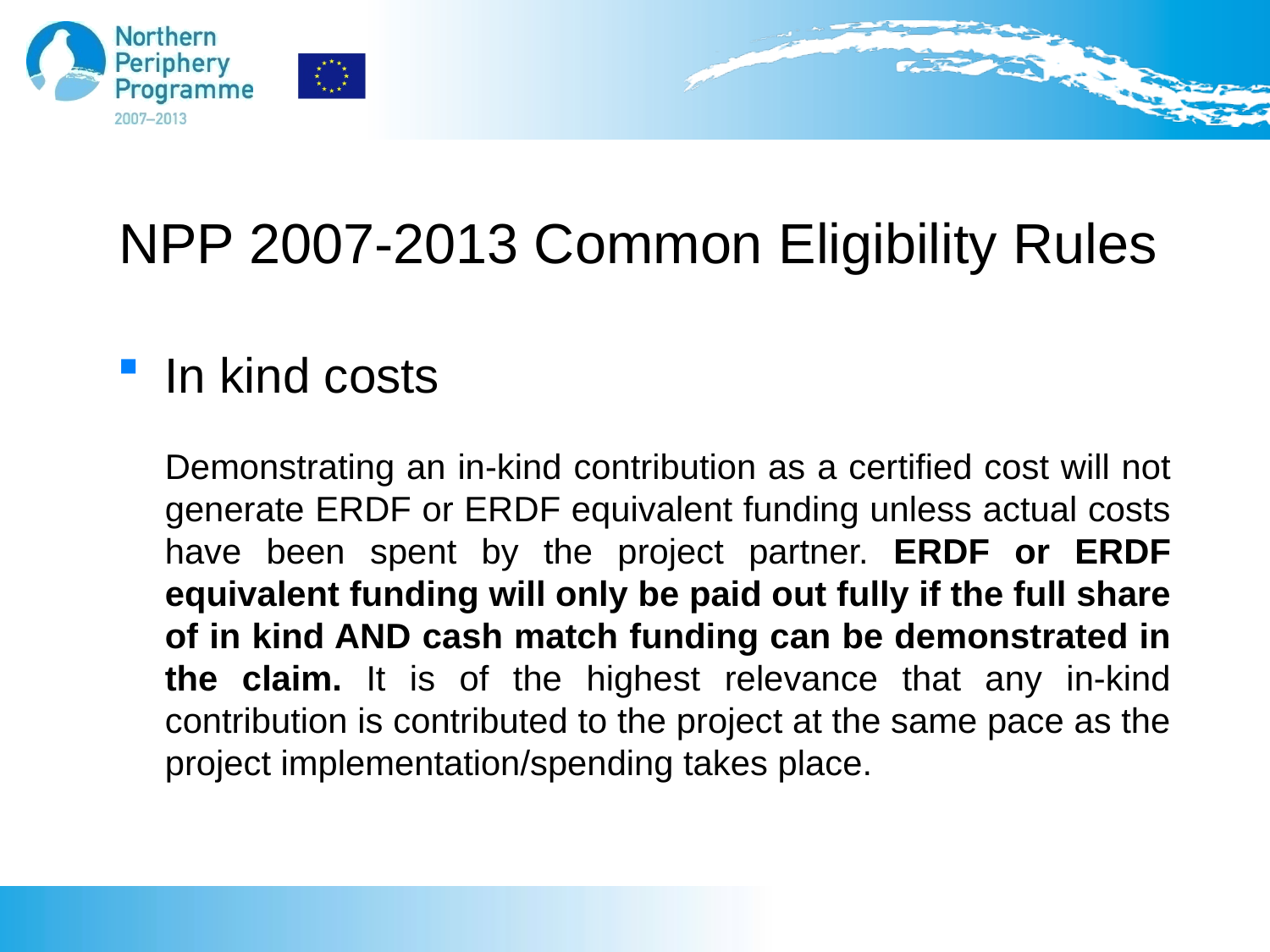

# NPP 2007-2013 Common Eligibility Rules
In kind costs

	Demonstrating an in-kind contribution as a certified cost will not generate ERDF or ERDF equivalent funding unless actual costs have been spent by the project partner. ERDF or ERDF equivalent funding will only be paid out fully if the full share of in kind AND cash match funding can be demonstrated in the claim. It is of the highest relevance that any in-kind contribution is contributed to the project at the same pace as the project implementation/spending takes place.